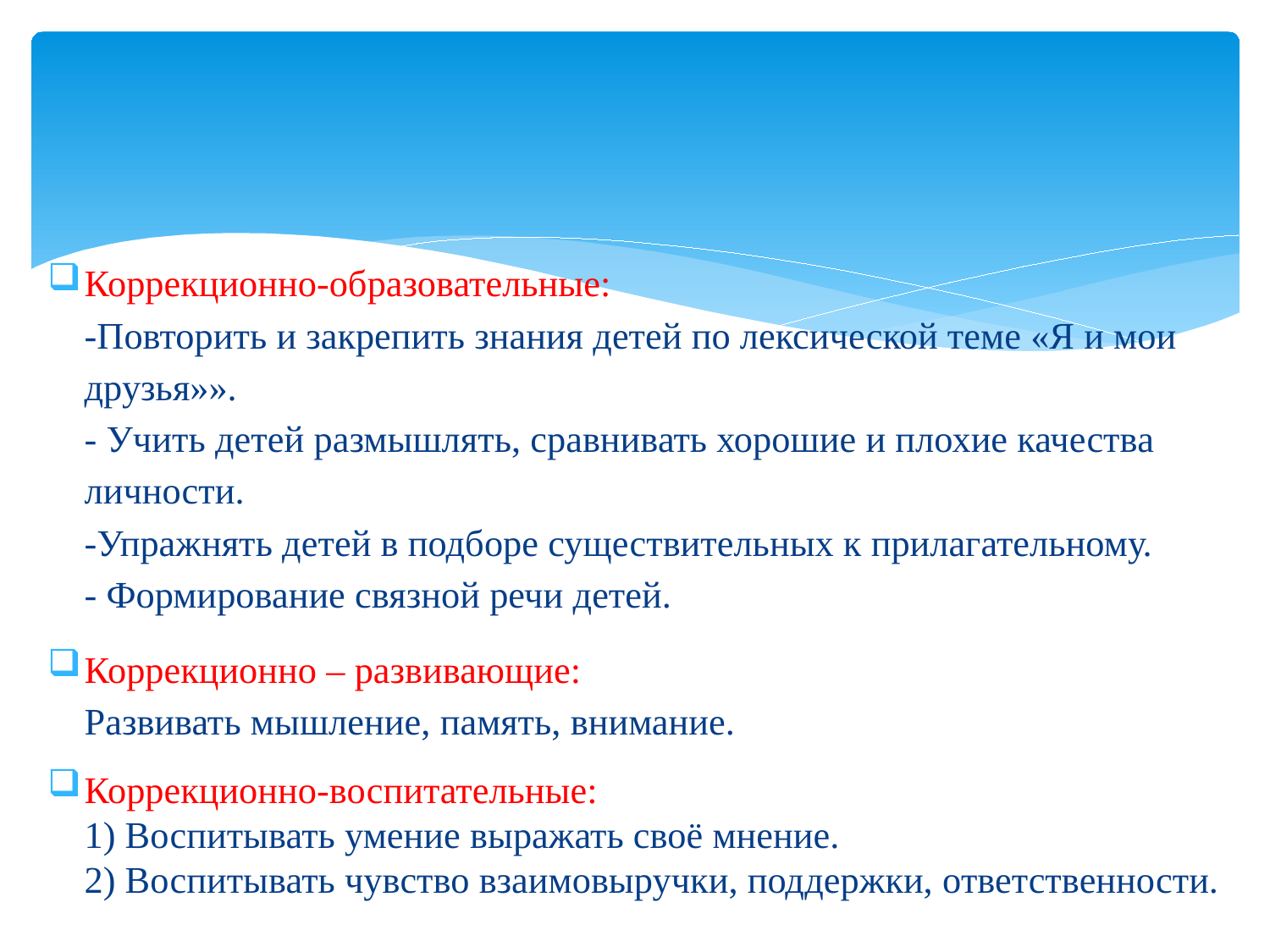

#
Коррекционно-образовательные:
-Повторить и закрепить знания детей по лексической теме «Я и мои друзья»». 
- Учить детей размышлять, сравнивать хорошие и плохие качества личности.
-Упражнять детей в подборе существительных к прилагательному.
- Формирование связной речи детей.
Коррекционно – развивающие:
Развивать мышление, память, внимание.
Коррекционно-воспитательные: 
1) Воспитывать умение выражать своё мнение.
2) Воспитывать чувство взаимовыручки, поддержки, ответственности.